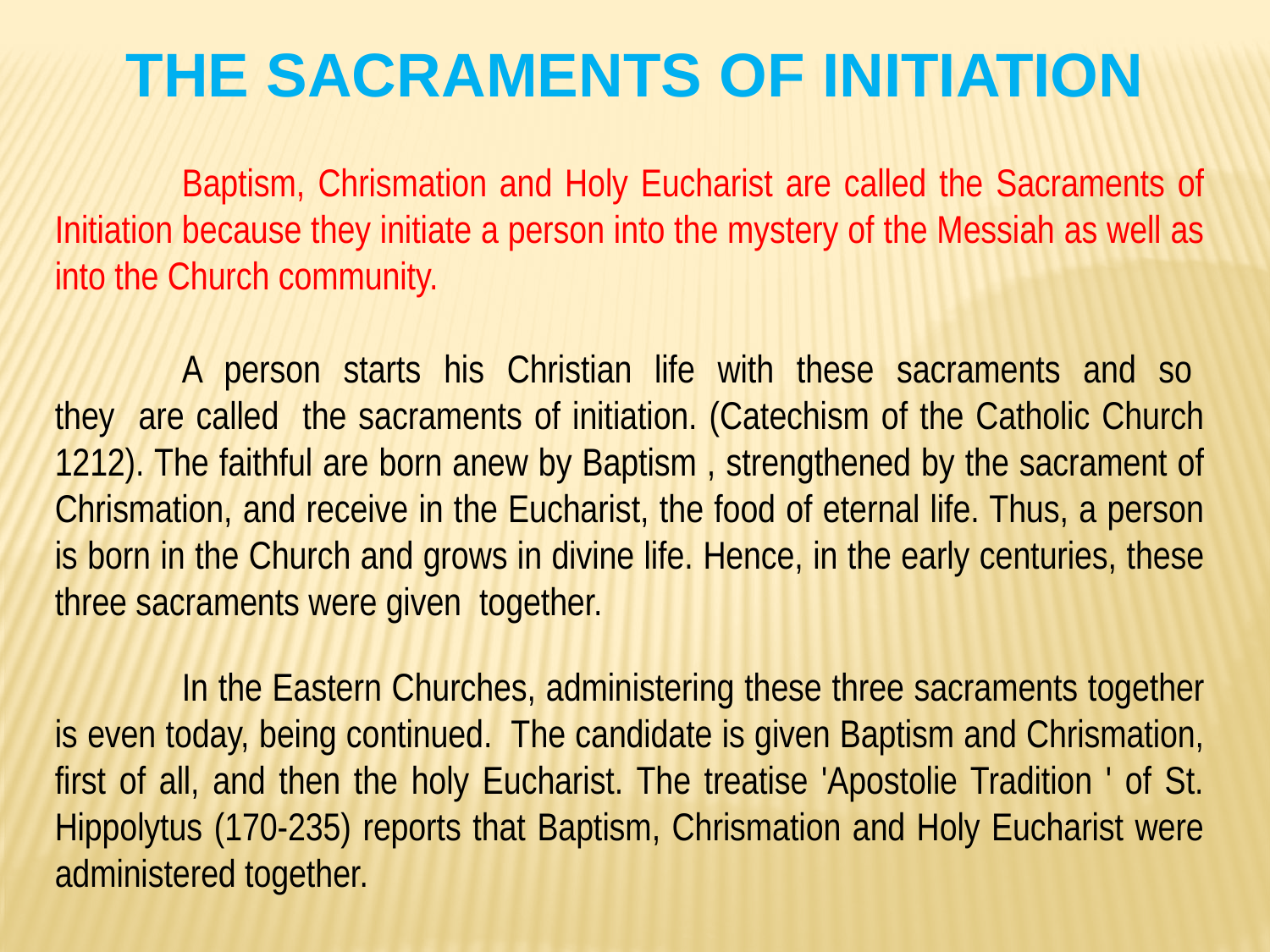

THE SACRAMENTS OF INITIATION
	Baptism, Chrismation and Holy Eucharist are called the Sacraments of Initiation because they initiate a person into the mystery of the Messiah as well as into the Church community.

	A  person  starts  his  Christian  life  with  these  sacraments  and  so  they  are called  the sacraments of initiation. (Catechism of the Catholic Church 1212). The faithful are born anew by Baptism , strengthened by the sacrament of Chrismation, and receive in the Eucharist, the food of eternal life. Thus, a person is born in the Church and grows in divine life. Hence, in the early centuries, these three sacraments were given  together.
	In the Eastern Churches, administering these three sacraments together is even today, being continued.  The candidate is given Baptism and Chrismation, first of all, and then the holy Eucharist. The treatise 'Apostolie Tradition ' of St. Hippolytus (170-235) reports that Baptism, Chrismation and Holy Eucharist were administered together.